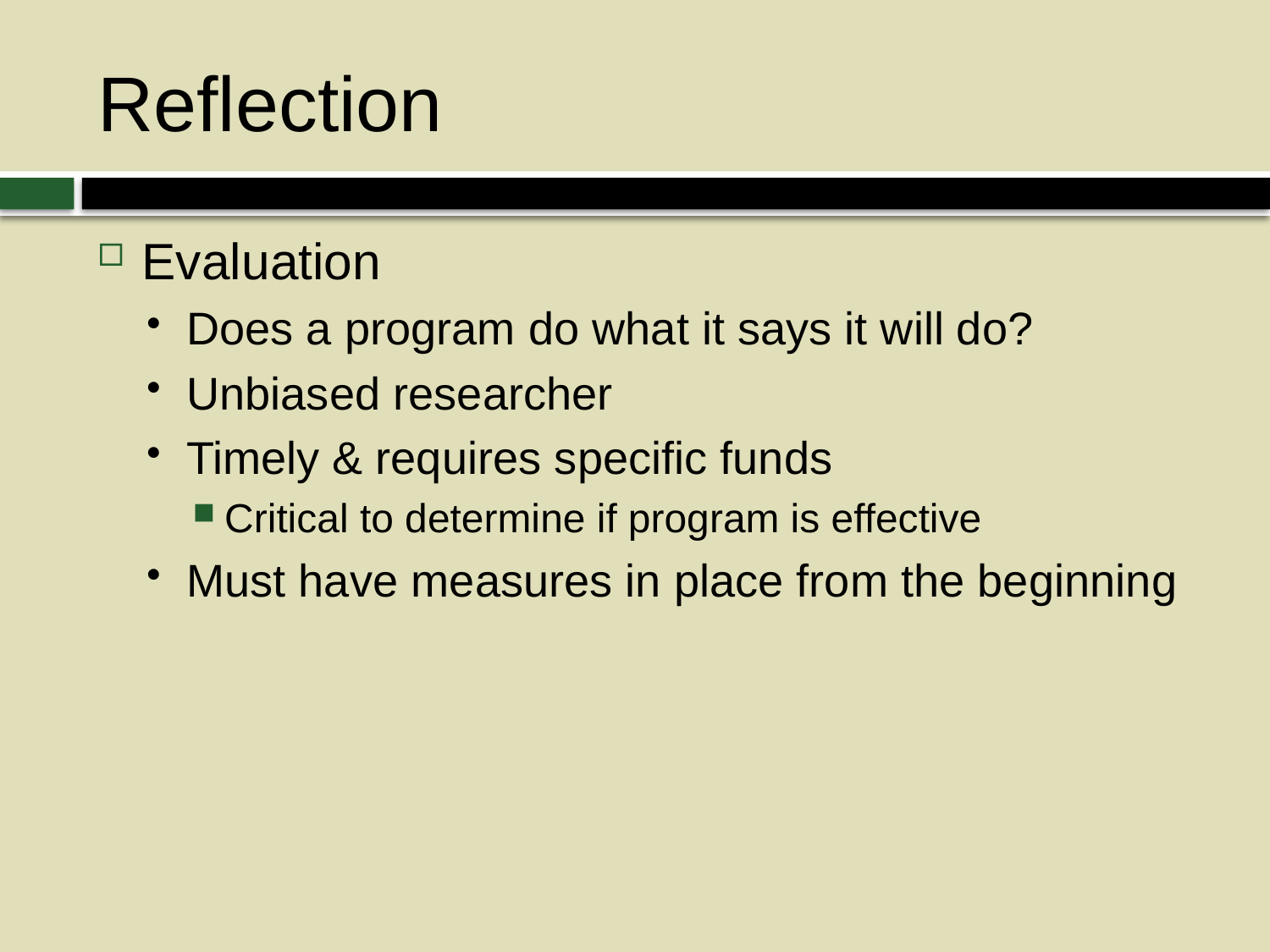

# Reflection
Evaluation
Does a program do what it says it will do?
Unbiased researcher
Timely & requires specific funds
Critical to determine if program is effective
Must have measures in place from the beginning